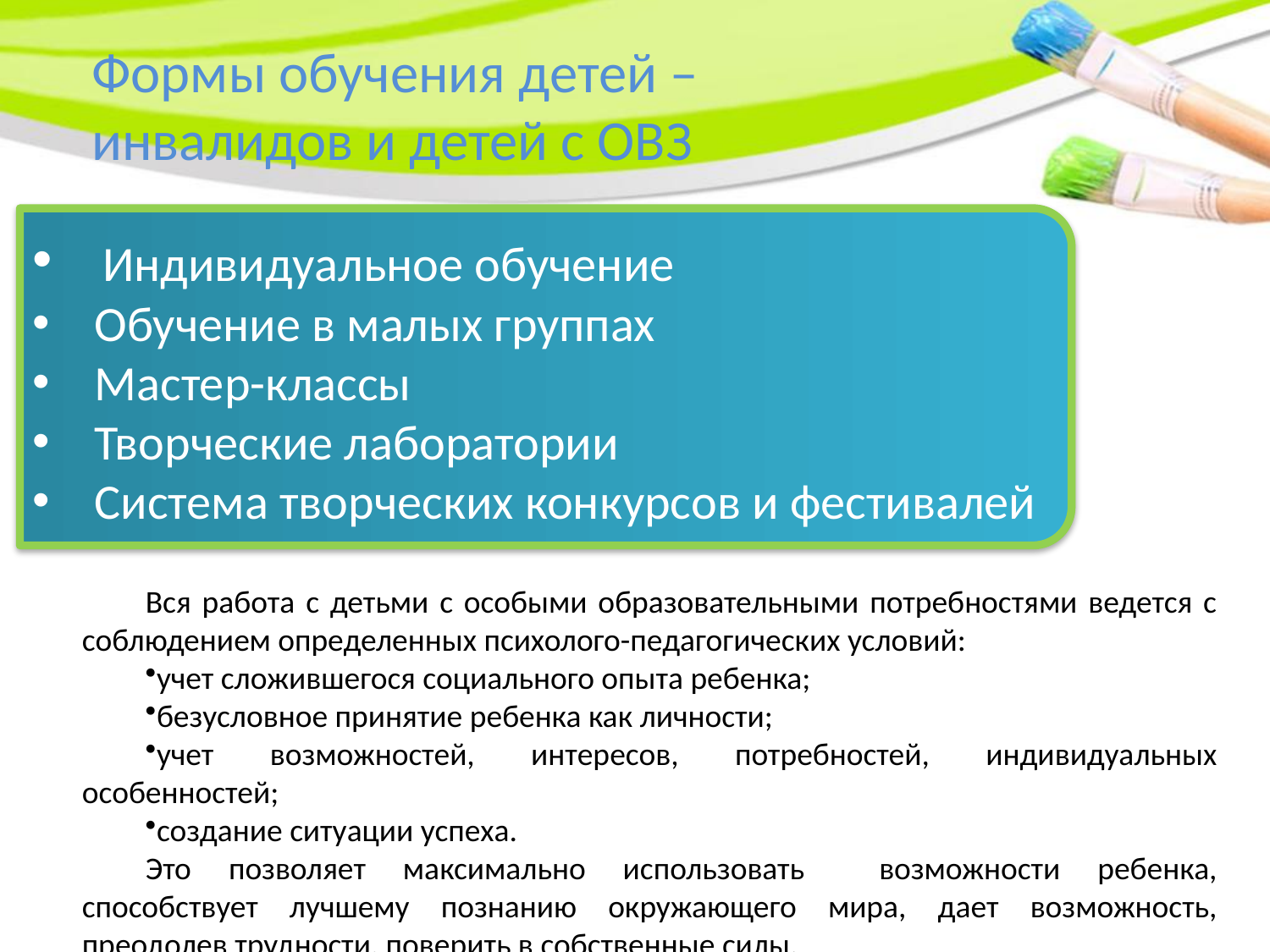

Индивидуальное обучение
    Обучение в малых группах
    Мастер-классы
    Творческие лаборатории
    Система творческих конкурсов и фестивалей
Формы обучения детей – инвалидов и детей с ОВЗ
Вся работа с детьми с особыми образовательными потребностями ведется с соблюдением определенных психолого-педагогических условий:
учет сложившегося социального опыта ребенка;
безусловное принятие ребенка как личности;
учет возможностей, интересов, потребностей, индивидуальных особенностей;
создание ситуации успеха.
Это позволяет максимально использовать  возможности ребенка, способствует лучшему познанию окружающего мира, дает возможность, преодолев трудности, поверить в собственные силы.